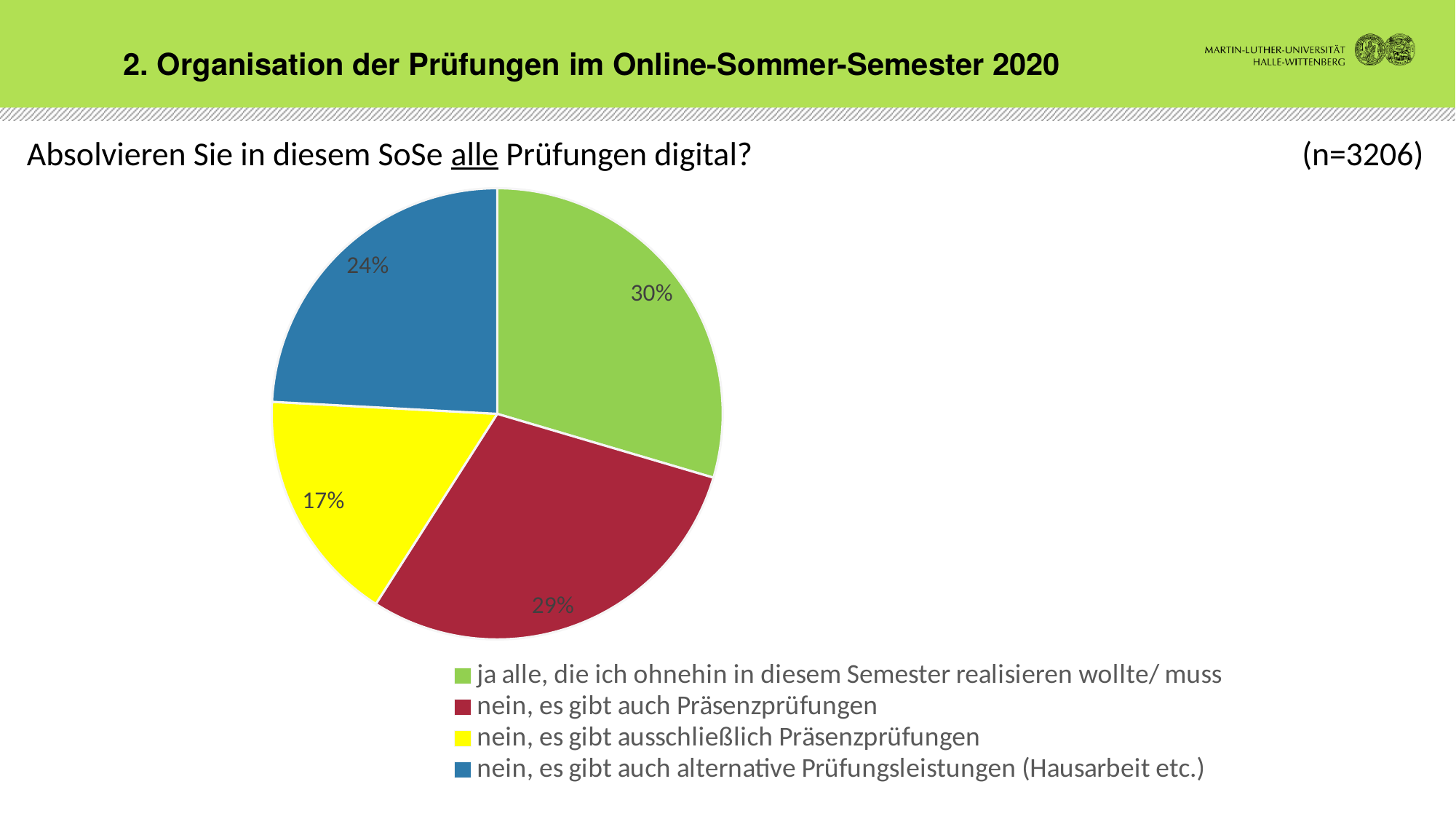

2. Organisation der Prüfungen im Online-Sommer-Semester 2020
# Absolvieren Sie in diesem SoSe alle Prüfungen digital? 					          (n=3206)

### Chart

| Category | Verkauf |
|---|---|
| ja alle, die ich ohnehin in diesem Semester realisieren wollte/ muss | 32.2 |
| nein, es gibt auch Präsenzprüfungen | 32.1 |
| nein, es gibt ausschließlich Präsenzprüfungen | 18.3 |
| nein, es gibt auch alternative Prüfungsleistungen (Hausarbeit etc.) | 26.3 |